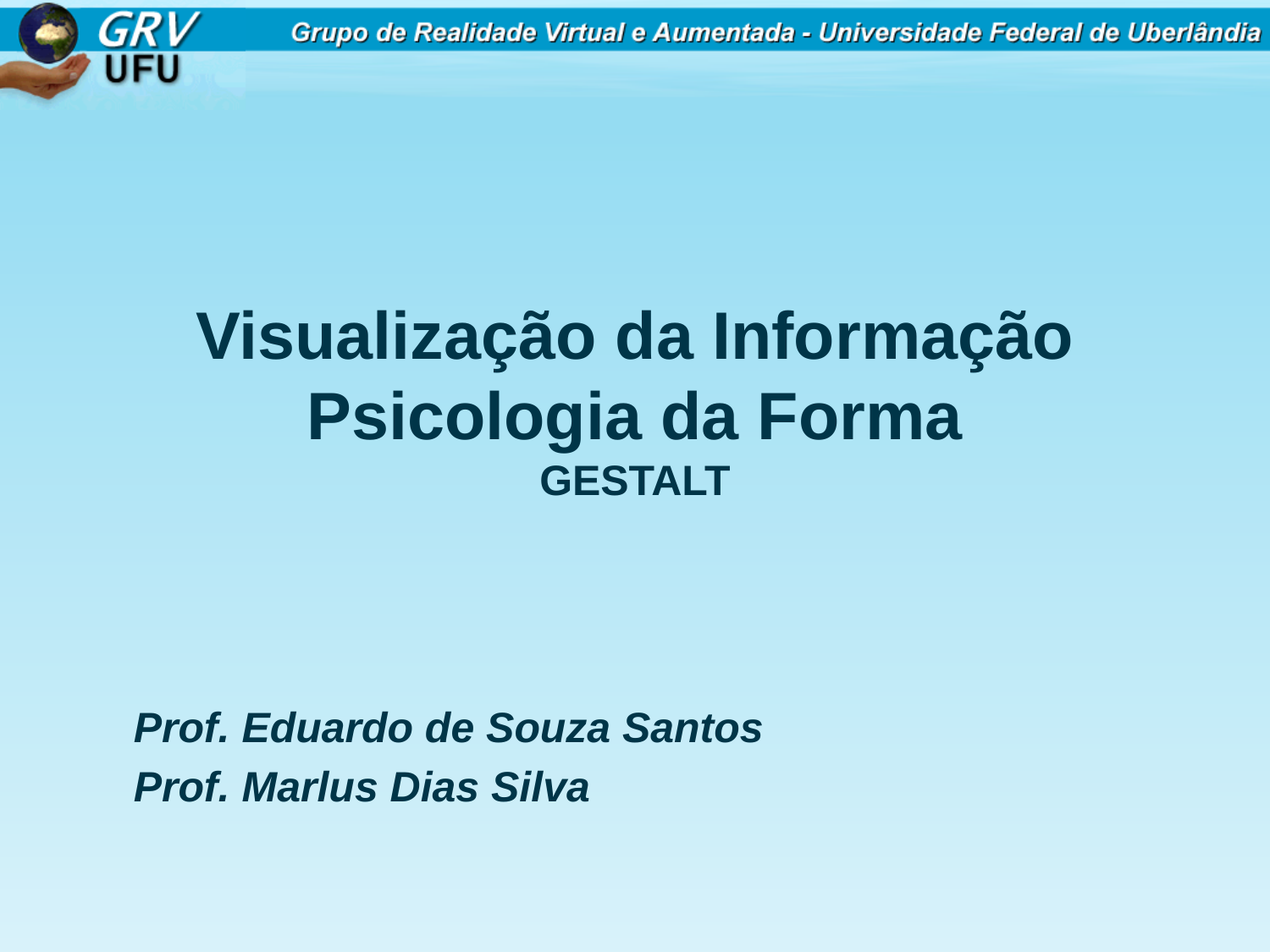

# Visualização da Informação Psicologia da Forma GESTALT
Prof. Eduardo de Souza Santos
Prof. Marlus Dias Silva